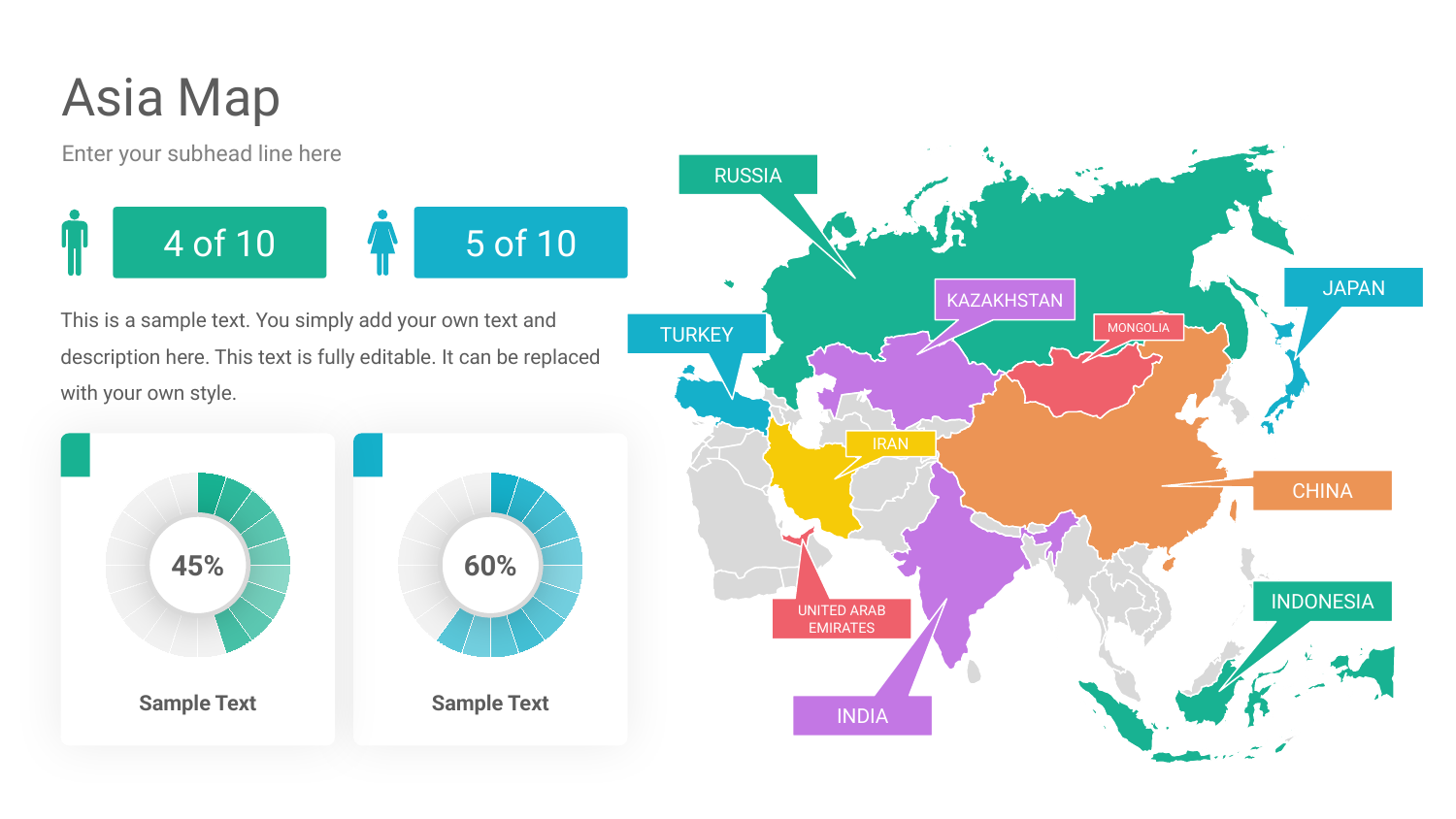

# Asia Map
Enter your subhead line here

RUSSIA
4 of 10
5 of 10

JAPAN

KAZAKHSTAN
This is a sample text. You simply add your own text and description here. This text is fully editable. It can be replaced with your own style.

TURKEY

MONGOLIA

IRAN

CHINA

45%

60%

INDONESIA

UNITED ARAB EMIRATES
Sample Text
Sample Text

INDIA